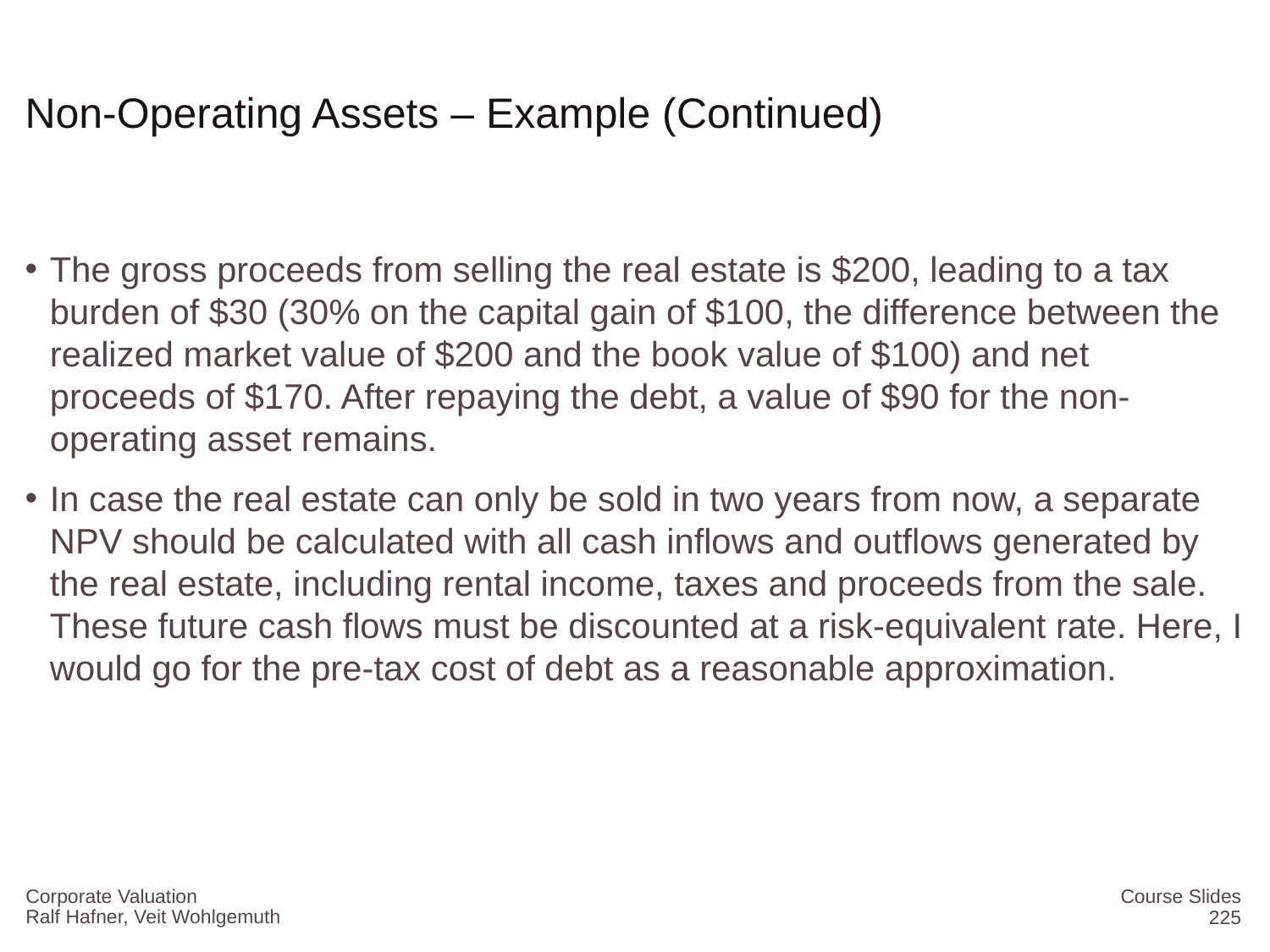

# Non-Operating Assets – Example (Continued)
The gross proceeds from selling the real estate is $200, leading to a tax burden of $30 (30% on the capital gain of $100, the difference between the realized market value of $200 and the book value of $100) and net proceeds of $170. After repaying the debt, a value of $90 for the non-operating asset remains.
In case the real estate can only be sold in two years from now, a separate NPV should be calculated with all cash inflows and outflows generated by the real estate, including rental income, taxes and proceeds from the sale. These future cash flows must be discounted at a risk-equivalent rate. Here, I would go for the pre-tax cost of debt as a reasonable approximation.
Corporate Valuation
Course Slides
225